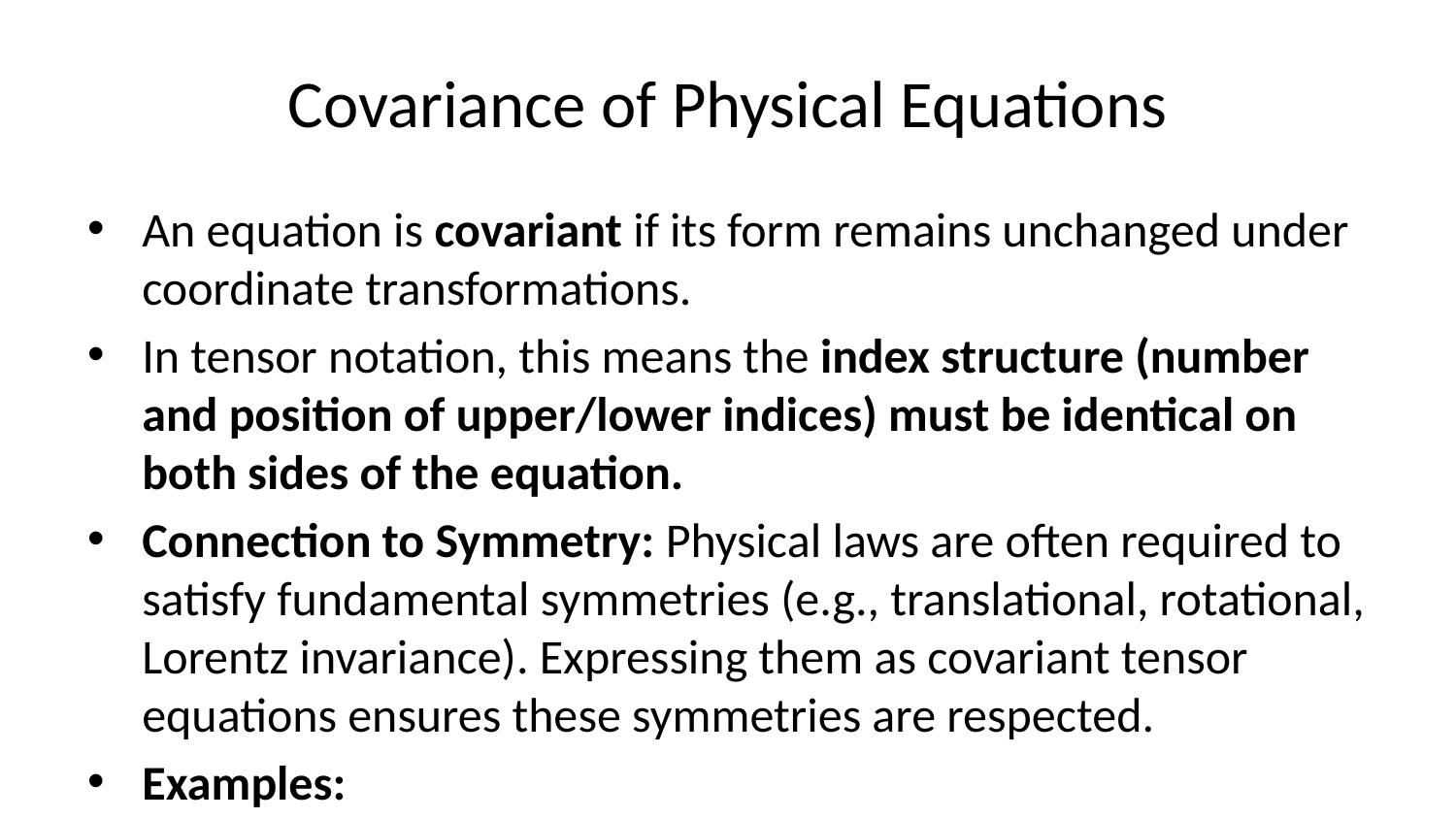

# Covariance of Physical Equations
An equation is covariant if its form remains unchanged under coordinate transformations.
In tensor notation, this means the index structure (number and position of upper/lower indices) must be identical on both sides of the equation.
Connection to Symmetry: Physical laws are often required to satisfy fundamental symmetries (e.g., translational, rotational, Lorentz invariance). Expressing them as covariant tensor equations ensures these symmetries are respected.
Examples:
Maxwell’s equations (Lorentz covariant).
Einstein’s field equations (generally covariant under arbitrary coordinate transformations).